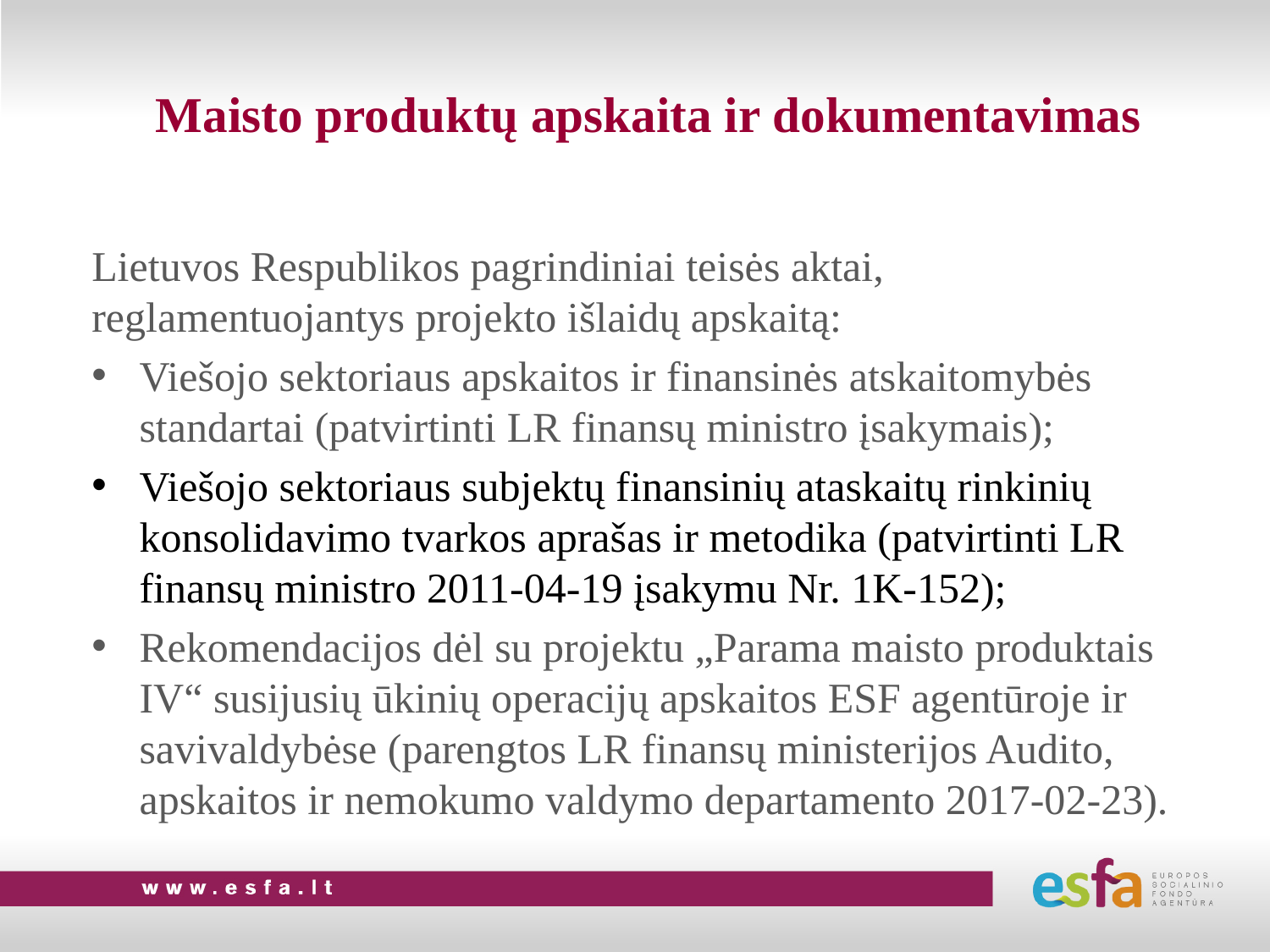

# Maisto produktų apskaita ir dokumentavimas
Lietuvos Respublikos pagrindiniai teisės aktai, reglamentuojantys projekto išlaidų apskaitą:
Viešojo sektoriaus apskaitos ir finansinės atskaitomybės standartai (patvirtinti LR finansų ministro įsakymais);
Viešojo sektoriaus subjektų finansinių ataskaitų rinkinių konsolidavimo tvarkos aprašas ir metodika (patvirtinti LR finansų ministro 2011-04-19 įsakymu Nr. 1K-152);
Rekomendacijos dėl su projektu „Parama maisto produktais IV“ susijusių ūkinių operacijų apskaitos ESF agentūroje ir savivaldybėse (parengtos LR finansų ministerijos Audito, apskaitos ir nemokumo valdymo departamento 2017-02-23).